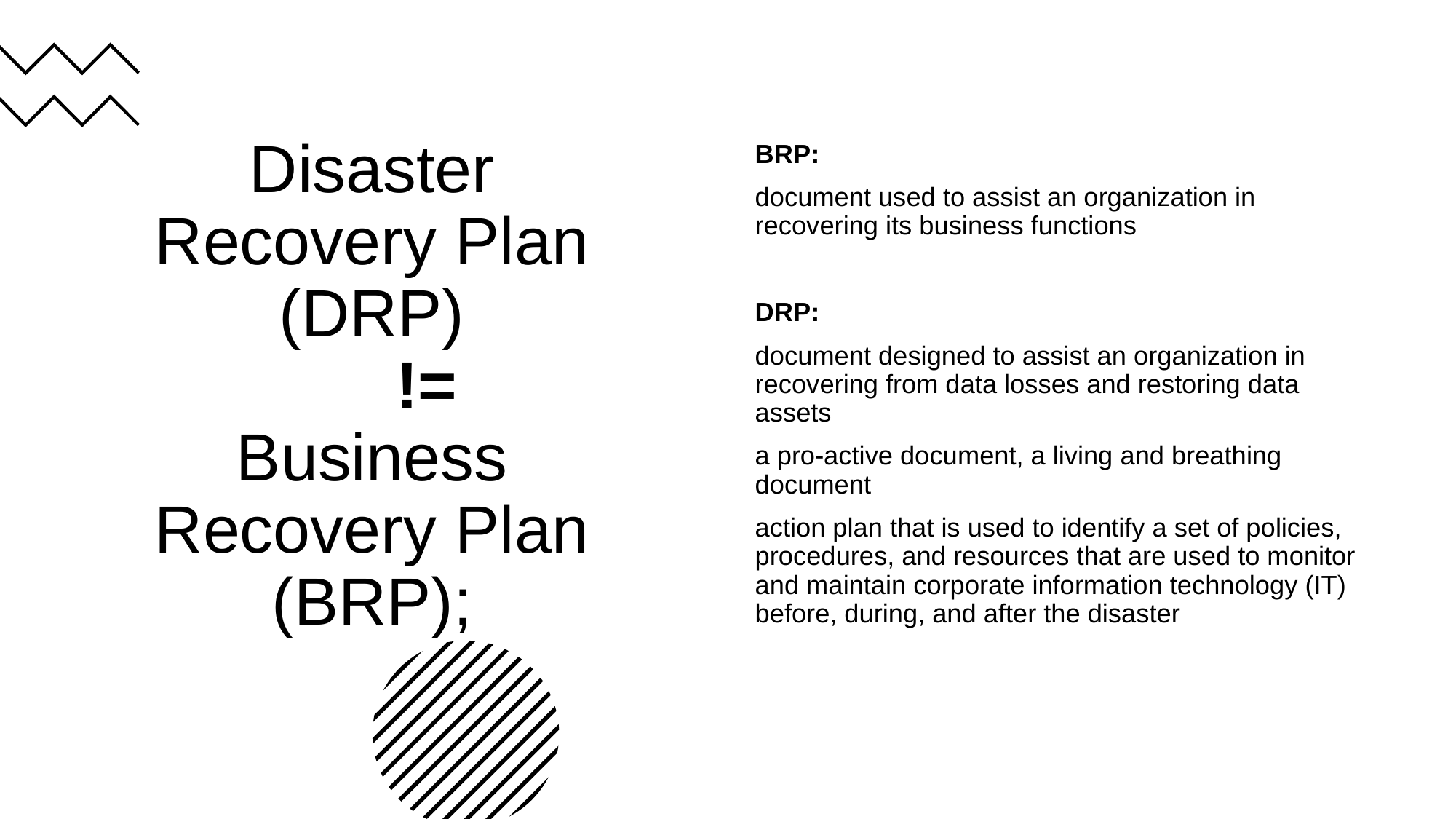

# Disaster Recovery Plan (DRP) != Business Recovery Plan (BRP);
BRP:
document used to assist an organization in recovering its business functions

DRP:
document designed to assist an organization in recovering from data losses and restoring data assets
a pro-active document, a living and breathing document
action plan that is used to identify a set of policies, procedures, and resources that are used to monitor and maintain corporate information technology (IT) before, during, and after the disaster